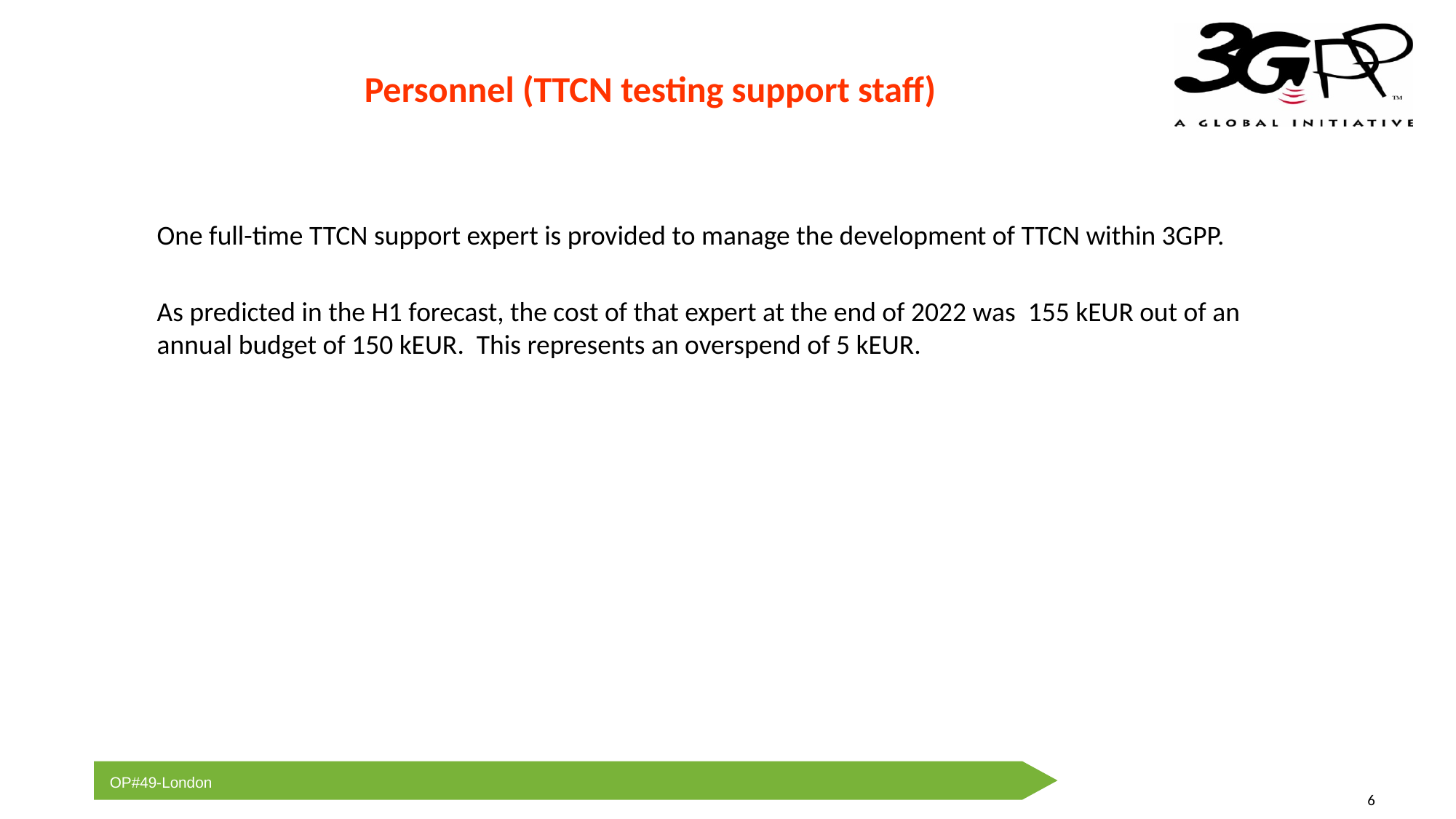

Personnel (TTCN testing support staff)

One full-time TTCN support expert is provided to manage the development of TTCN within 3GPP.

As predicted in the H1 forecast, the cost of that expert at the end of 2022 was  155 kEUR out of an annual budget of 150 kEUR.  This represents an overspend of 5 kEUR.